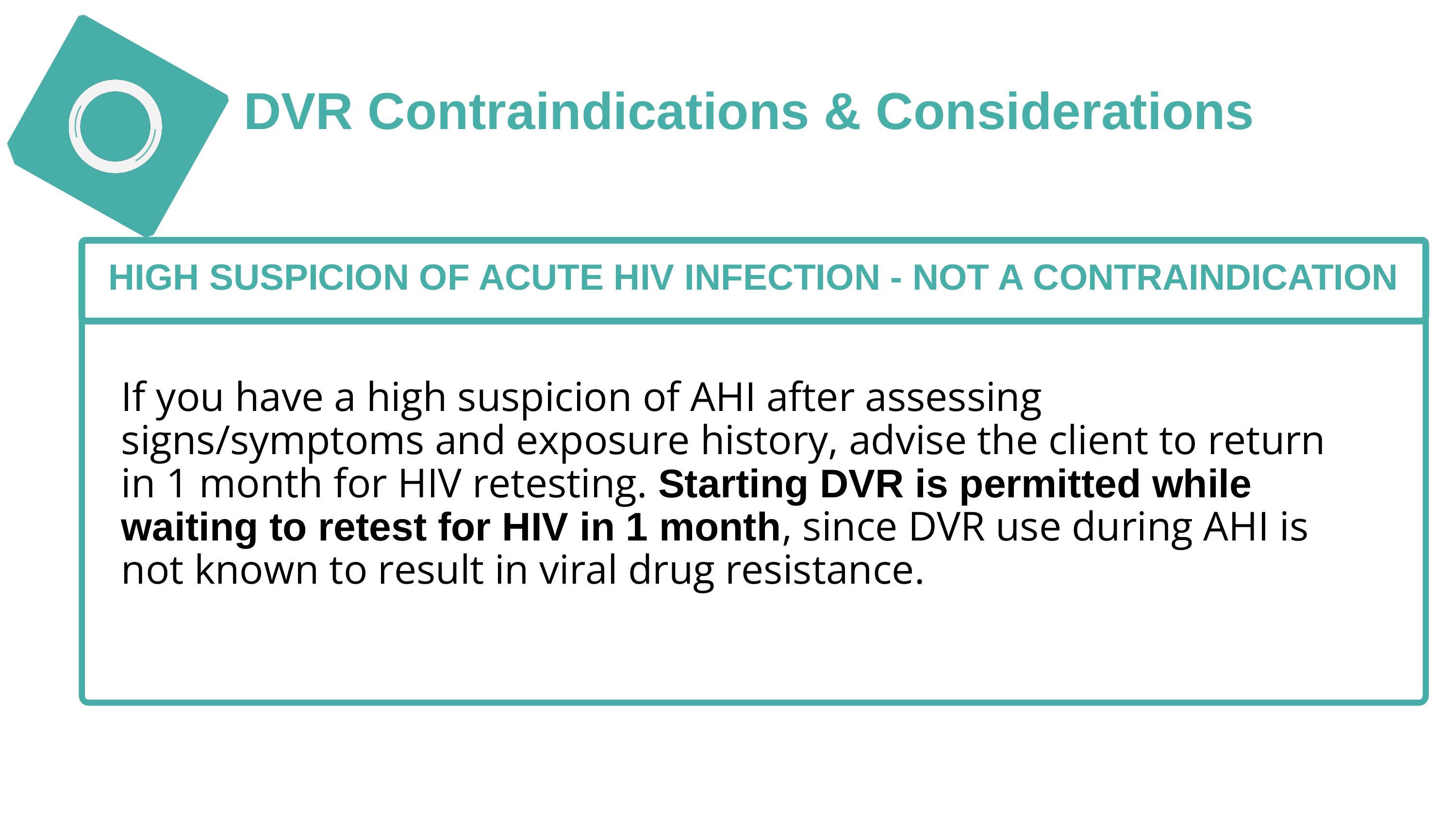

DVR Contraindications & Considerations

HIGH SUSPICION OF ACUTE HIV INFECTION - NOT A CONTRAINDICATION

If you have a high suspicion of AHI after assessing signs/symptoms and exposure history, advise the client to return in 1 month for HIV retesting. Starting DVR is permitted while waiting to retest for HIV in 1 month, since DVR use during AHI is not known to result in viral drug resistance.